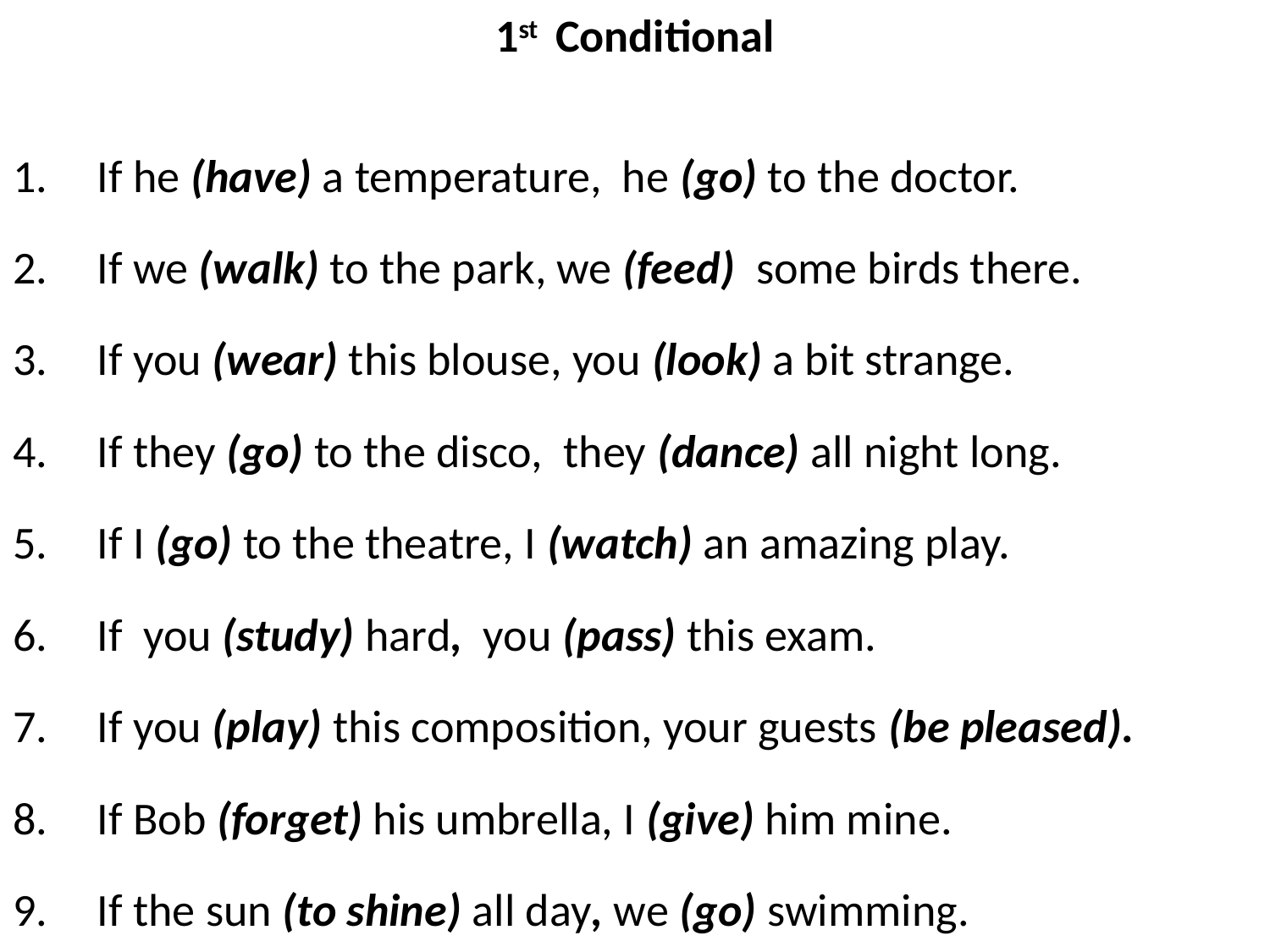

1st   Conditional
If he (have) a temperature,  he (go) to the doctor.
If we (walk) to the park, we (feed)  some birds there.
If you (wear) this blouse, you (look) a bit strange.
If they (go) to the disco,  they (dance) all night long.
If I (go) to the theatre, I (watch) an amazing play.
If  you (study) hard,  you (pass) this exam.
If you (play) this composition, your guests (be pleased).
If Bob (forget) his umbrella, I (give) him mine.
If the sun (to shine) all day, we (go) swimming.